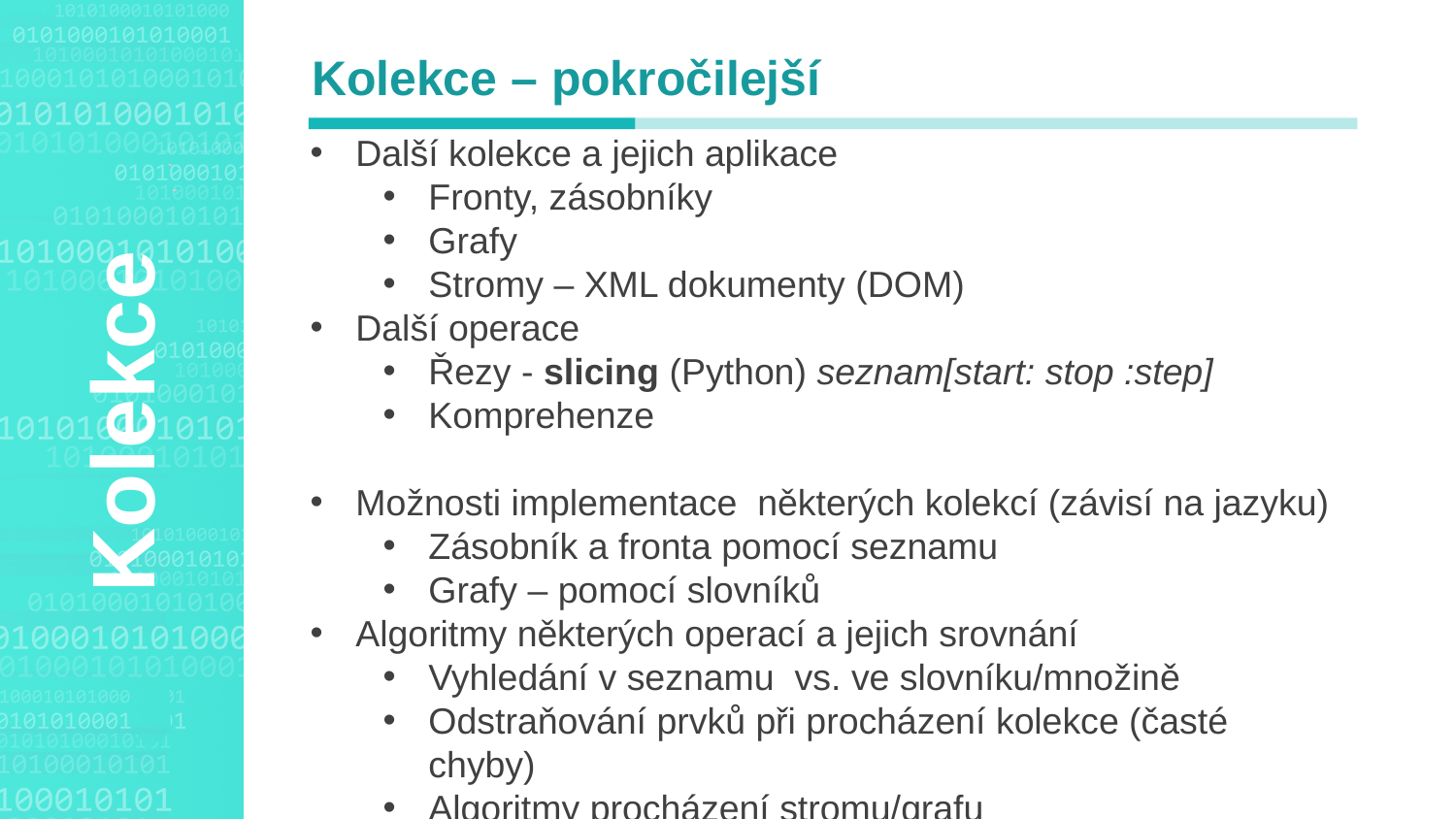

Kolekce – pokročilejší
Další kolekce a jejich aplikace
Fronty, zásobníky
Grafy
Stromy – XML dokumenty (DOM)
Další operace
Řezy - slicing (Python) seznam[start: stop :step]
Komprehenze

Možnosti implementace  některých kolekcí (závisí na jazyku)
Zásobník a fronta pomocí seznamu
Grafy – pomocí slovníků
Algoritmy některých operací a jejich srovnání
Vyhledání v seznamu  vs. ve slovníku/množině
Odstraňování prvků při procházení kolekce (časté chyby)
Algoritmy procházení stromu/grafu

Agenda Style

Kolekce